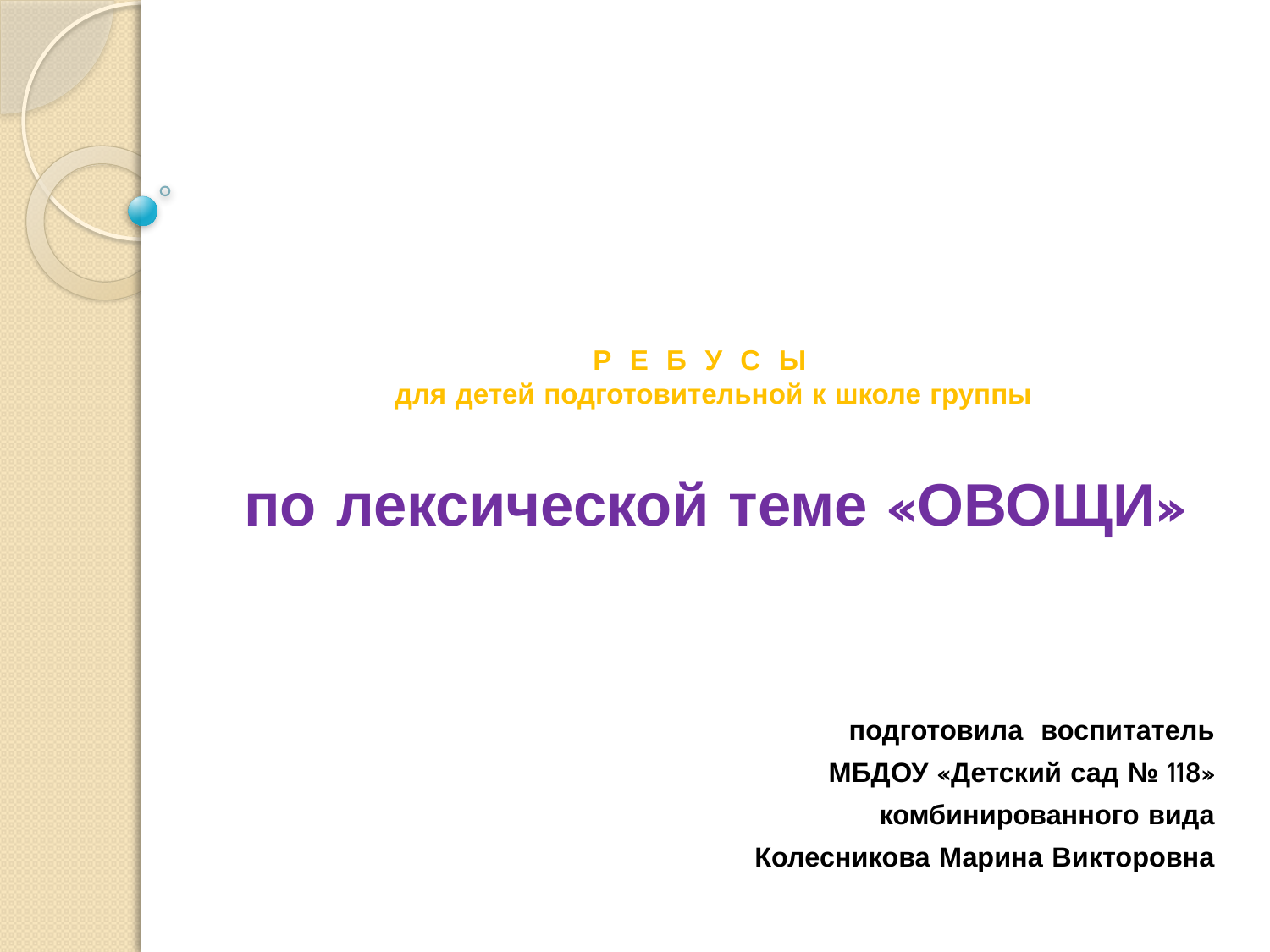

# Р  Е  Б  У  С  Ы для детей подготовительной к школе группы
по лексической теме «ОВОЩИ»

подготовила  воспитатель
МБДОУ «Детский сад № 118»
 комбинированного вида
Колесникова Марина Викторовна